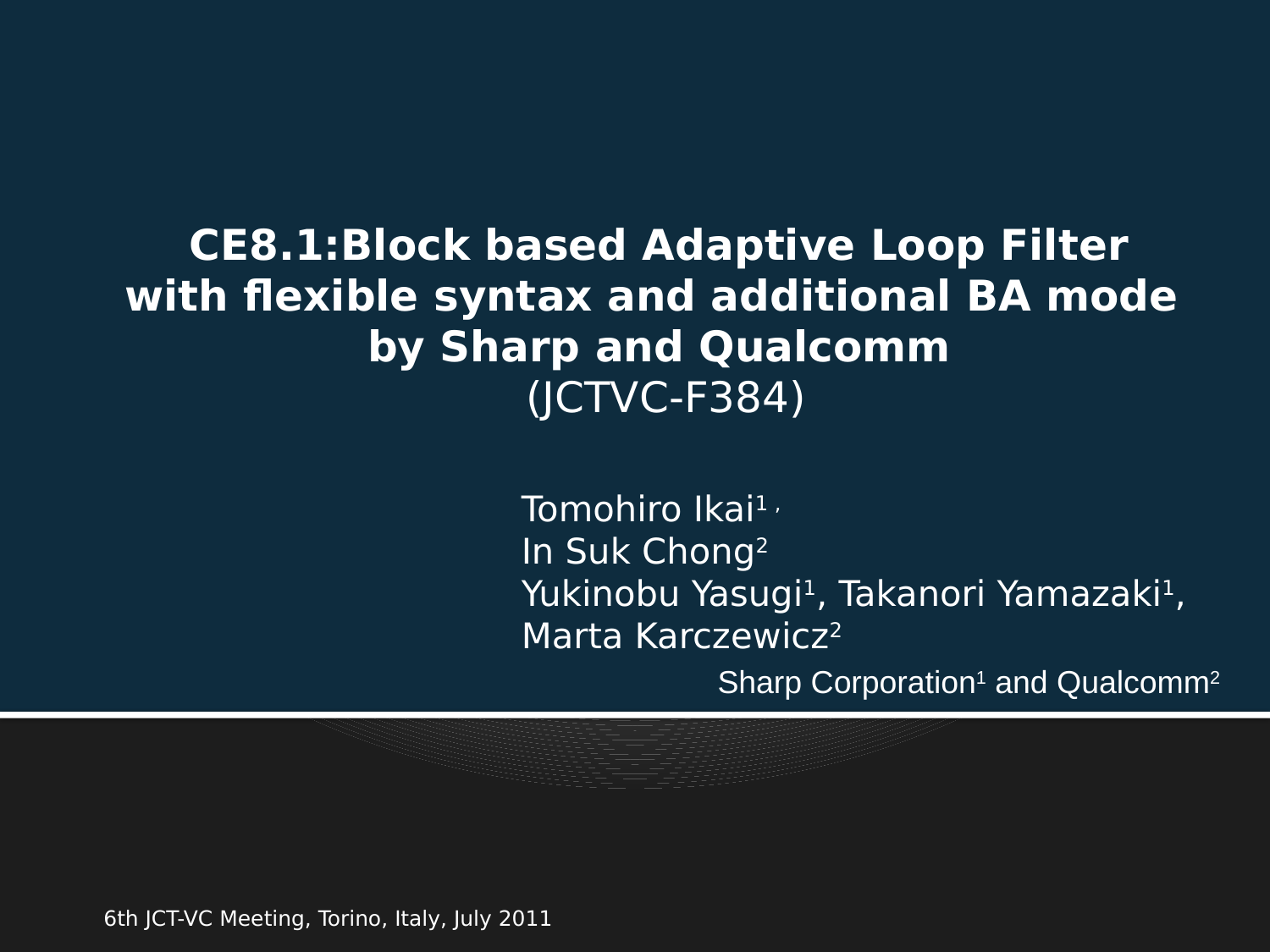

# CE8.1:Block based Adaptive Loop Filter with flexible syntax and additional BA mode by Sharp and Qualcomm (JCTVC-F384)

Tomohiro Ikai1 ,
In Suk Chong2
Yukinobu Yasugi1, Takanori Yamazaki1, Marta Karczewicz2

Sharp Corporation1 and Qualcomm2
6th JCT-VC Meeting, Torino, Italy, July 2011